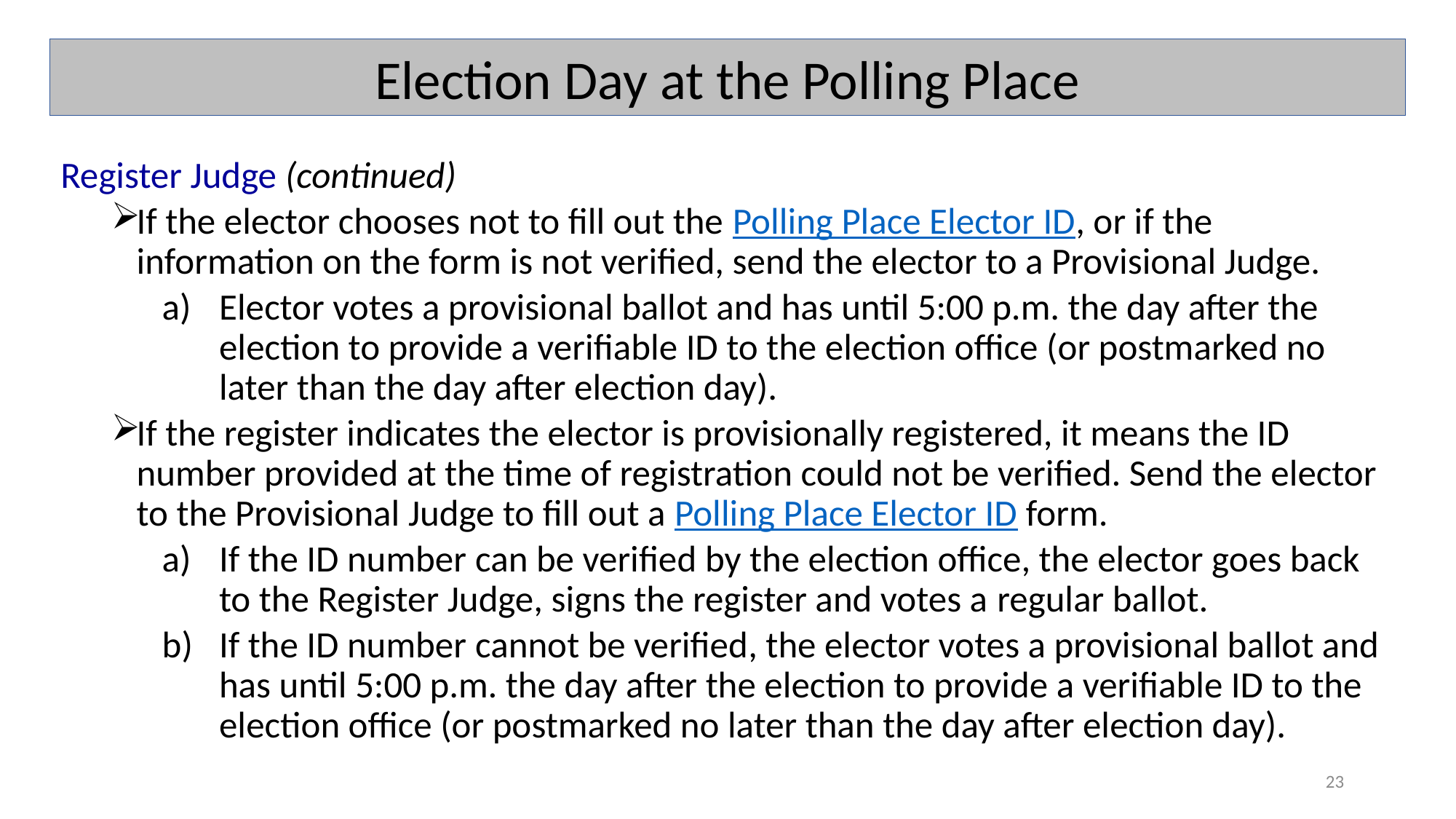

Election Day at the Polling Place
Register Judge (continued)
If the elector chooses not to fill out the Polling Place Elector ID, or if the information on the form is not verified, send the elector to a Provisional Judge.
Elector votes a provisional ballot and has until 5:00 p.m. the day after the election to provide a verifiable ID to the election office (or postmarked no later than the day after election day).
If the register indicates the elector is provisionally registered, it means the ID number provided at the time of registration could not be verified. Send the elector to the Provisional Judge to fill out a Polling Place Elector ID form.
If the ID number can be verified by the election office, the elector goes back to the Register Judge, signs the register and votes a regular ballot.
If the ID number cannot be verified, the elector votes a provisional ballot and has until 5:00 p.m. the day after the election to provide a verifiable ID to the election office (or postmarked no later than the day after election day).

23